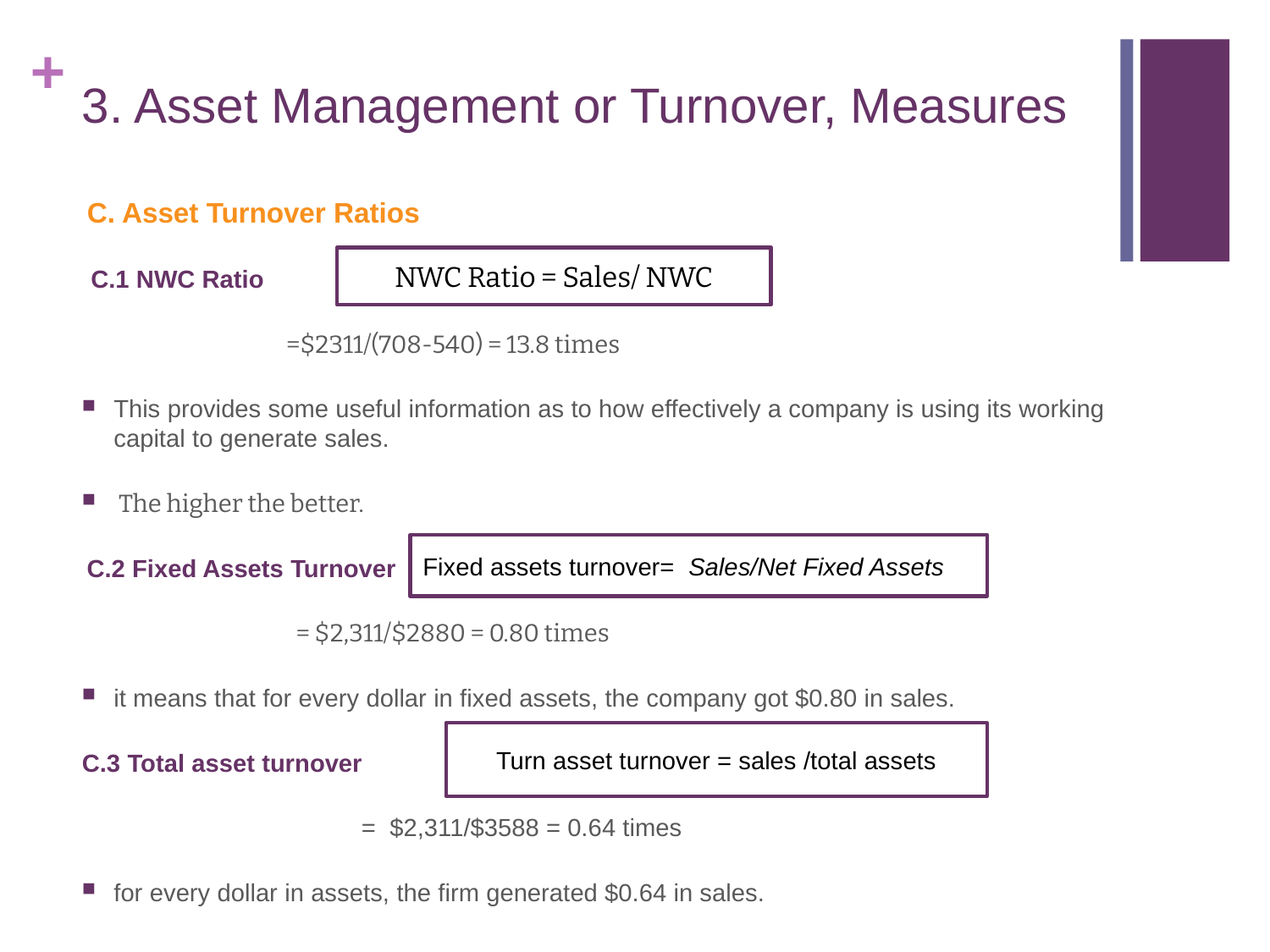

# 3. Asset Management or Turnover, Measures
 C. Asset Turnover Ratios
  C.1 NWC Ratio
                                          =$2311/(708-540) = 13.8 times
This provides some useful information as to how effectively a company is using its working capital to generate sales.
 The higher the better.
 C.2 Fixed Assets Turnover
                                            = $2,311/$2880 = 0.80 times
it means that for every dollar in fixed assets, the company got $0.80 in sales.
C.3 Total asset turnover
                                        =  $2,311/$3588 = 0.64 times
for every dollar in assets, the firm generated $0.64 in sales.
NWC Ratio = Sales/ NWC
Fixed assets turnover=  Sales/Net Fixed Assets
Turn asset turnover = sales /total assets